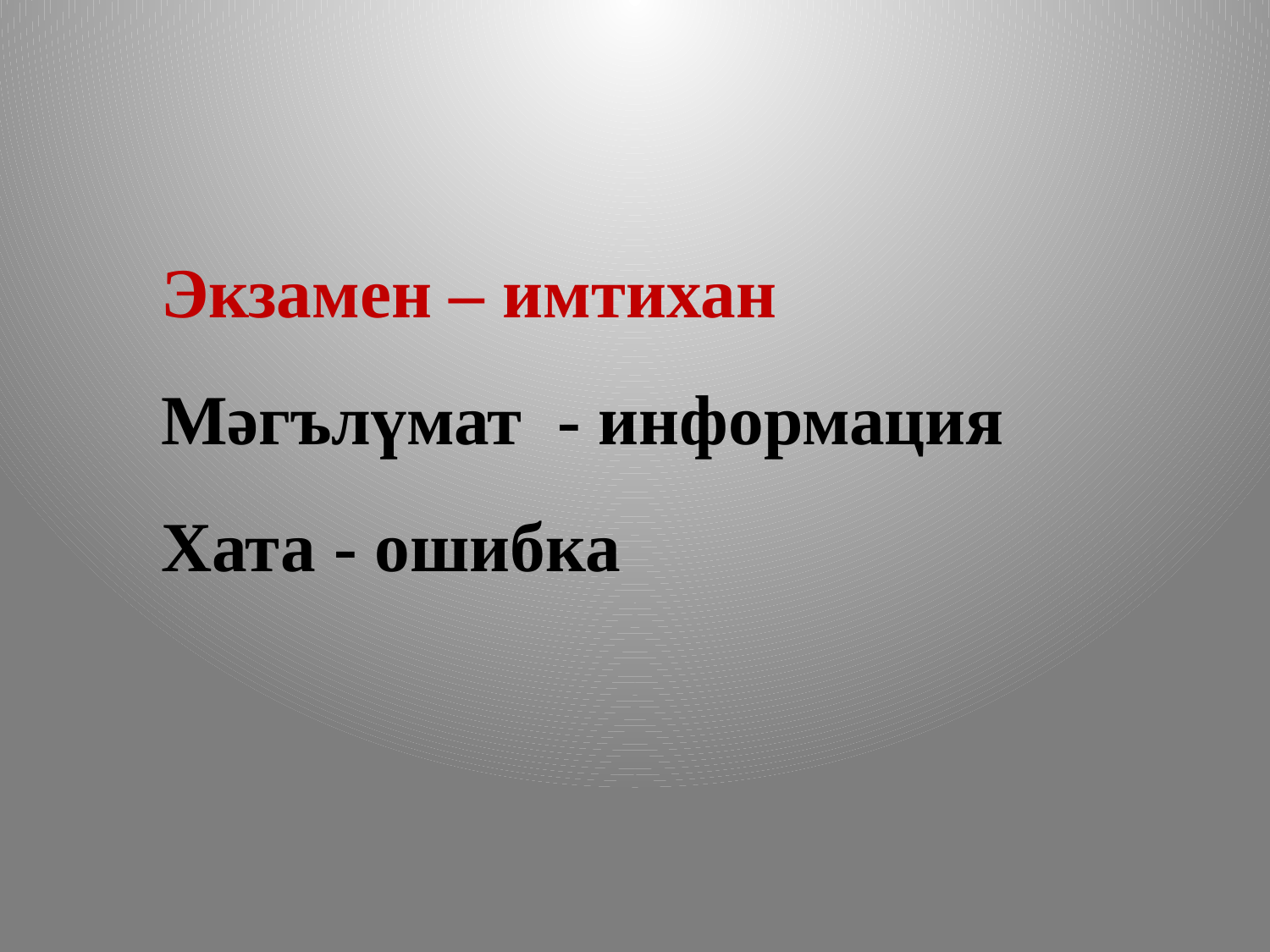

Экзамен – имтихан
Мәгълүмат  - информация
Хата - ошибка